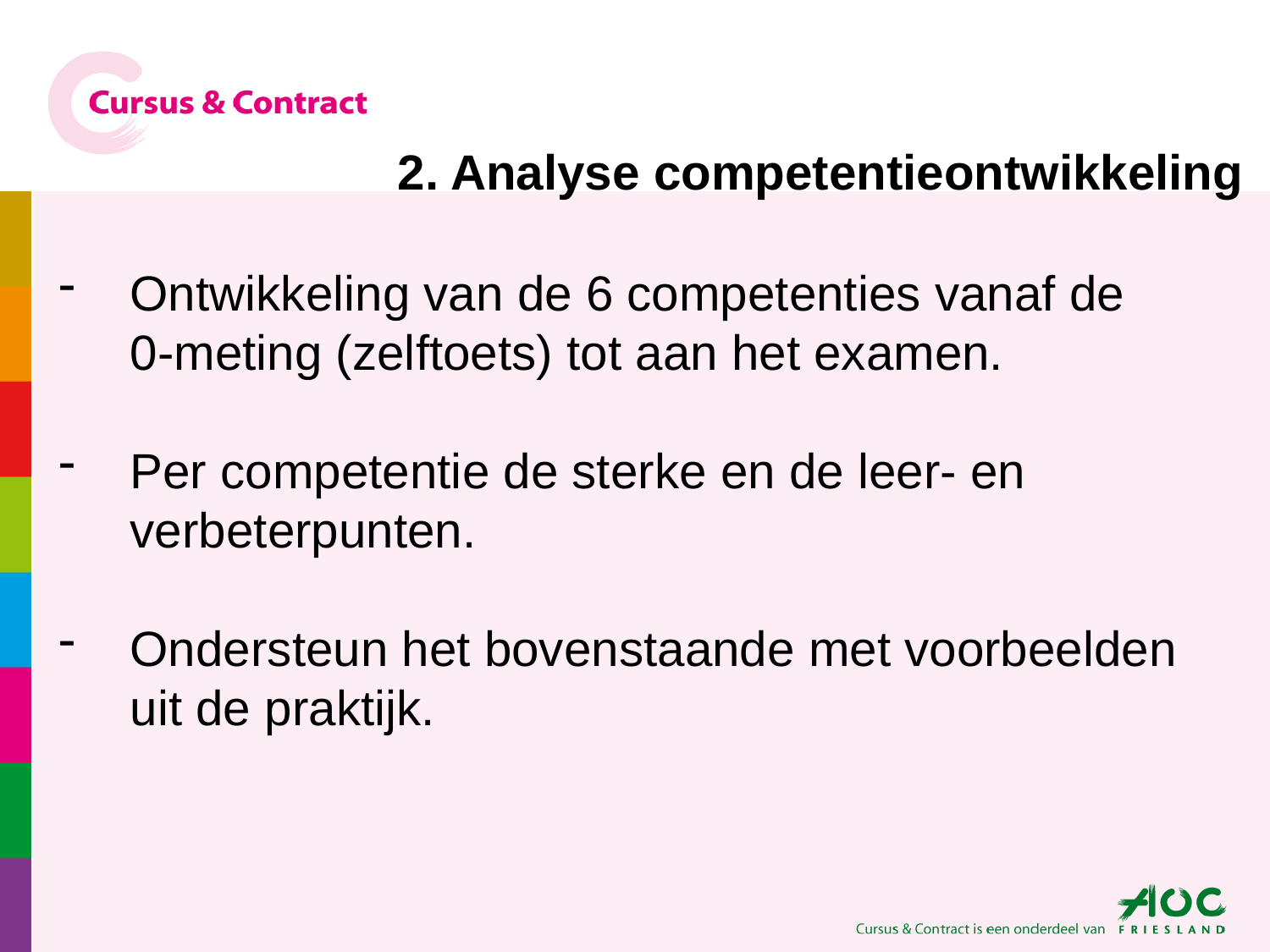

2. Analyse competentieontwikkeling

Ontwikkeling van de 6 competenties vanaf de   0-meting (zelftoets) tot aan het examen.

Per competentie de sterke en de leer- en verbeterpunten.

Ondersteun het bovenstaande met voorbeelden uit de praktijk.